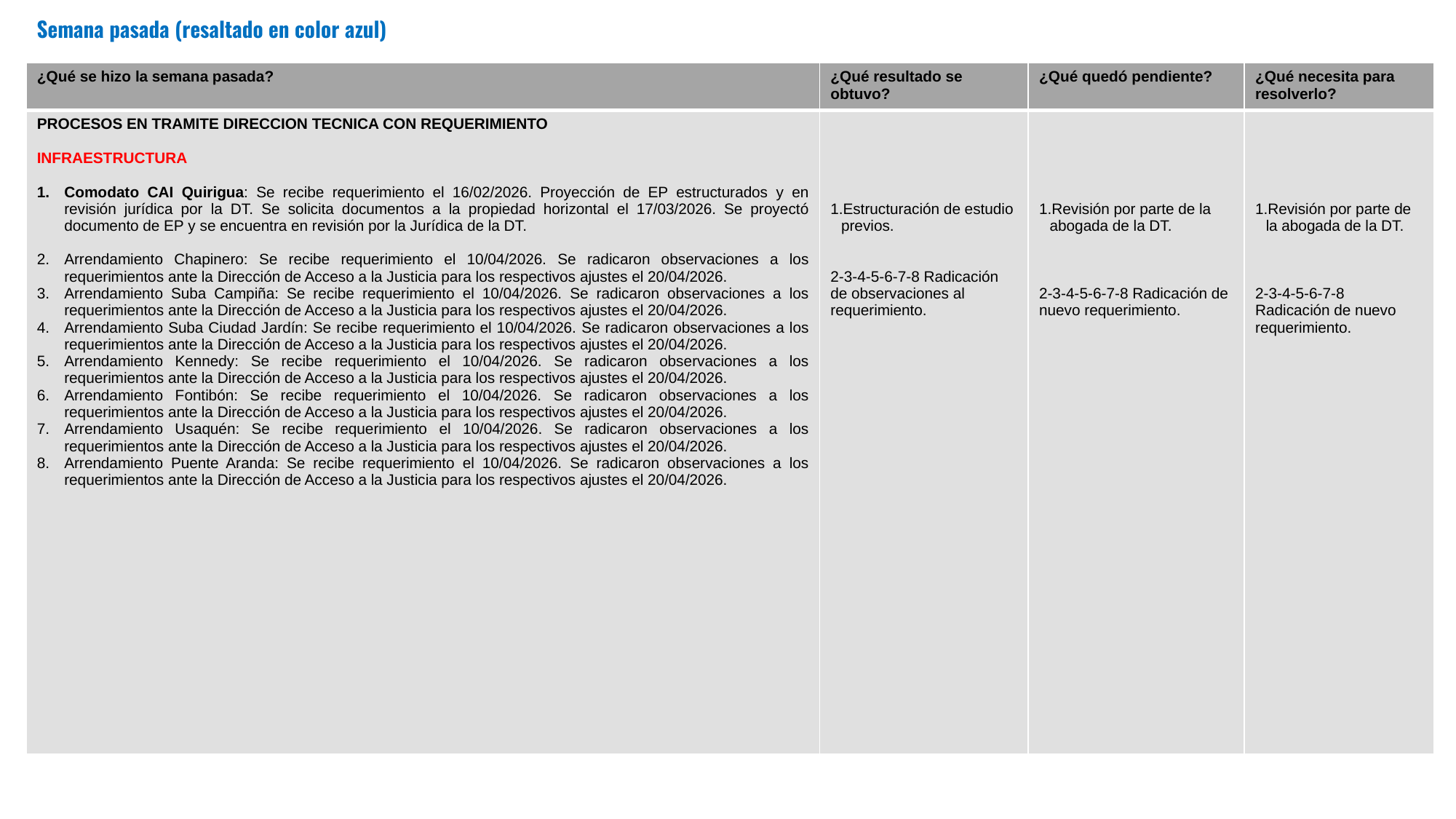

Semana pasada (resaltado en color azul)
| ¿Qué se hizo la semana pasada? | ¿Qué resultado se obtuvo? | ¿Qué quedó pendiente? | ¿Qué necesita para resolverlo? |
| --- | --- | --- | --- |
| PROCESOS EN TRAMITE DIRECCION TECNICA CON REQUERIMIENTO INFRAESTRUCTURA Comodato CAI Quirigua: Se recibe requerimiento el 16/02/2026. Proyección de EP estructurados y en revisión jurídica por la DT. Se solicita documentos a la propiedad horizontal el 17/03/2026. Se proyectó documento de EP y se encuentra en revisión por la Jurídica de la DT. Arrendamiento Chapinero: Se recibe requerimiento el 10/04/2026. Se radicaron observaciones a los requerimientos ante la Dirección de Acceso a la Justicia para los respectivos ajustes el 20/04/2026. Arrendamiento Suba Campiña: Se recibe requerimiento el 10/04/2026. Se radicaron observaciones a los requerimientos ante la Dirección de Acceso a la Justicia para los respectivos ajustes el 20/04/2026. Arrendamiento Suba Ciudad Jardín: Se recibe requerimiento el 10/04/2026. Se radicaron observaciones a los requerimientos ante la Dirección de Acceso a la Justicia para los respectivos ajustes el 20/04/2026. Arrendamiento Kennedy: Se recibe requerimiento el 10/04/2026. Se radicaron observaciones a los requerimientos ante la Dirección de Acceso a la Justicia para los respectivos ajustes el 20/04/2026. Arrendamiento Fontibón: Se recibe requerimiento el 10/04/2026. Se radicaron observaciones a los requerimientos ante la Dirección de Acceso a la Justicia para los respectivos ajustes el 20/04/2026. Arrendamiento Usaquén: Se recibe requerimiento el 10/04/2026. Se radicaron observaciones a los requerimientos ante la Dirección de Acceso a la Justicia para los respectivos ajustes el 20/04/2026. Arrendamiento Puente Aranda: Se recibe requerimiento el 10/04/2026. Se radicaron observaciones a los requerimientos ante la Dirección de Acceso a la Justicia para los respectivos ajustes el 20/04/2026. | Estructuración de estudio previos. 2-3-4-5-6-7-8 Radicación de observaciones al requerimiento. | Revisión por parte de la abogada de la DT. 2-3-4-5-6-7-8 Radicación de nuevo requerimiento. | Revisión por parte de la abogada de la DT. 2-3-4-5-6-7-8 Radicación de nuevo requerimiento. |